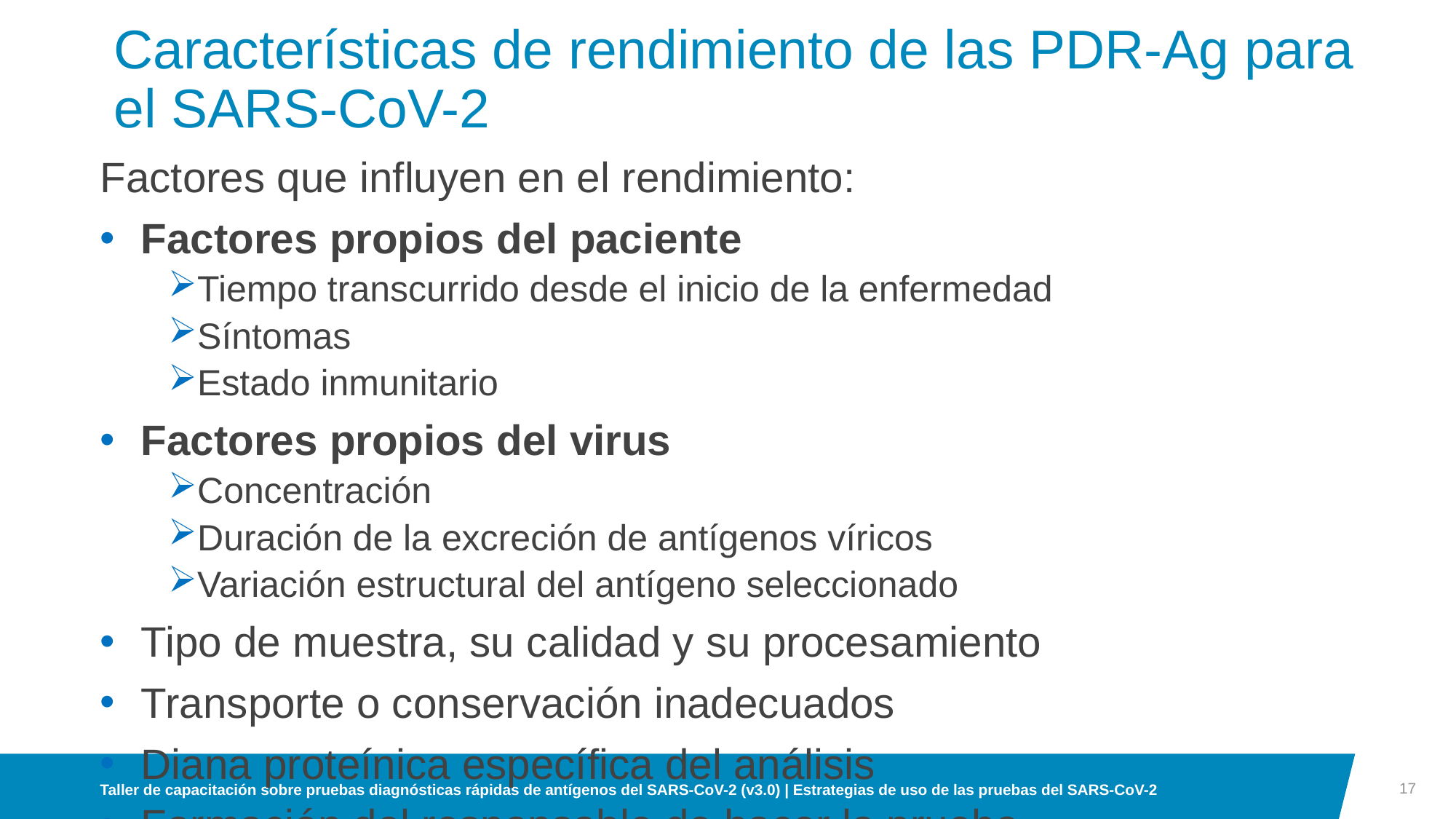

# Características de rendimiento de las PDR-Ag para el SARS-CoV-2
Factores que influyen en el rendimiento:
Factores propios del paciente
Tiempo transcurrido desde el inicio de la enfermedad
Síntomas
Estado inmunitario
Factores propios del virus
Concentración
Duración de la excreción de antígenos víricos
Variación estructural del antígeno seleccionado
Tipo de muestra, su calidad y su procesamiento
Transporte o conservación inadecuados
Diana proteínica específica del análisis
Formación del responsable de hacer la prueba

17
Taller de capacitación sobre pruebas diagnósticas rápidas de antígenos del SARS-CoV-2 (v3.0) | Estrategias de uso de las pruebas del SARS-CoV-2